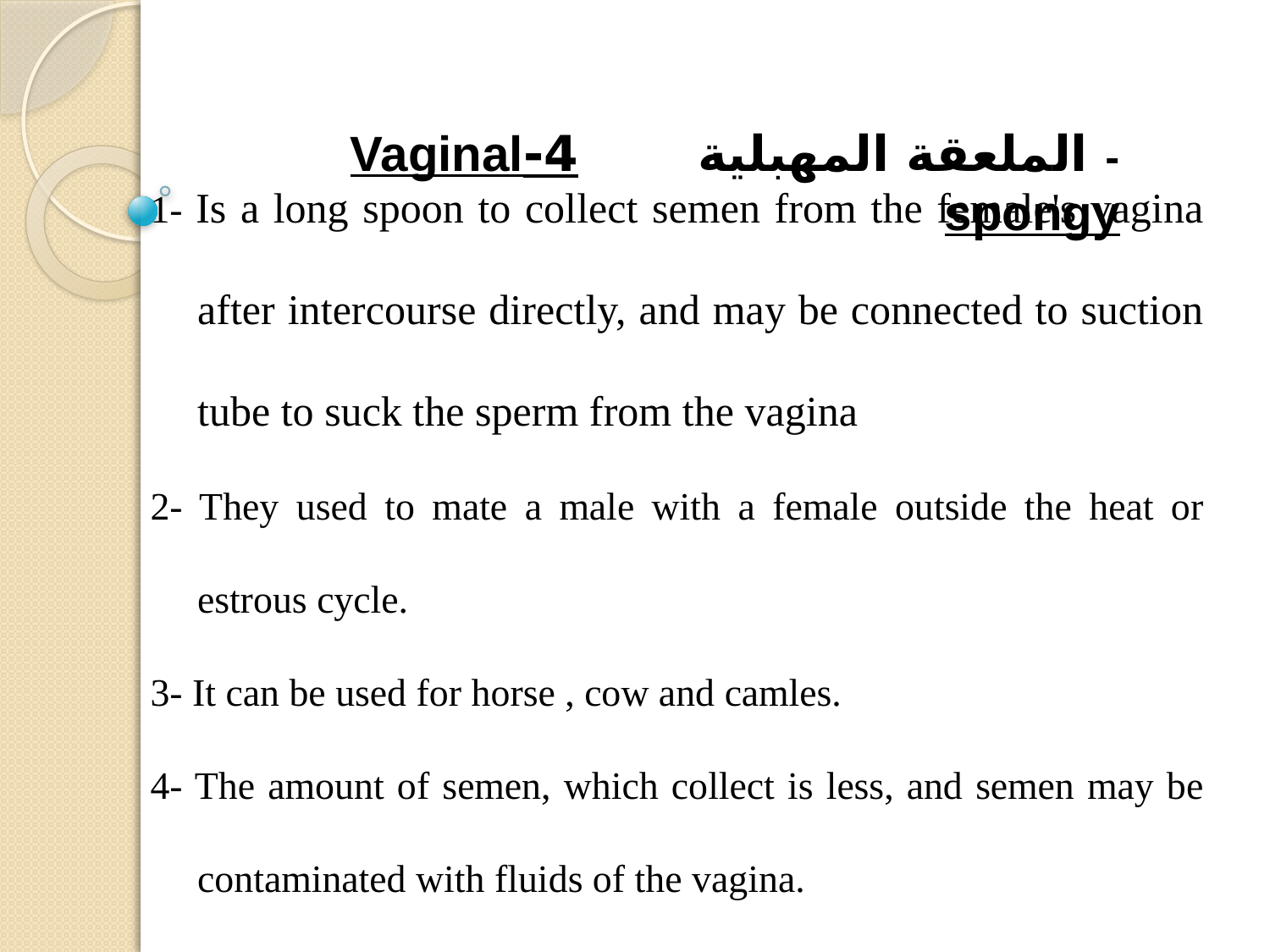

- الملعقة المهبلية       4-Vaginal spongy
1- Is a long spoon to collect semen from the female's vagina after intercourse directly, and may be connected to suction tube to suck the sperm from the vagina
2- They used to mate a male with a female outside the heat or estrous cycle.
3- It can be used for horse , cow and camles.
4- The amount of semen, which collect is less, and semen may be contaminated with fluids of the vagina.